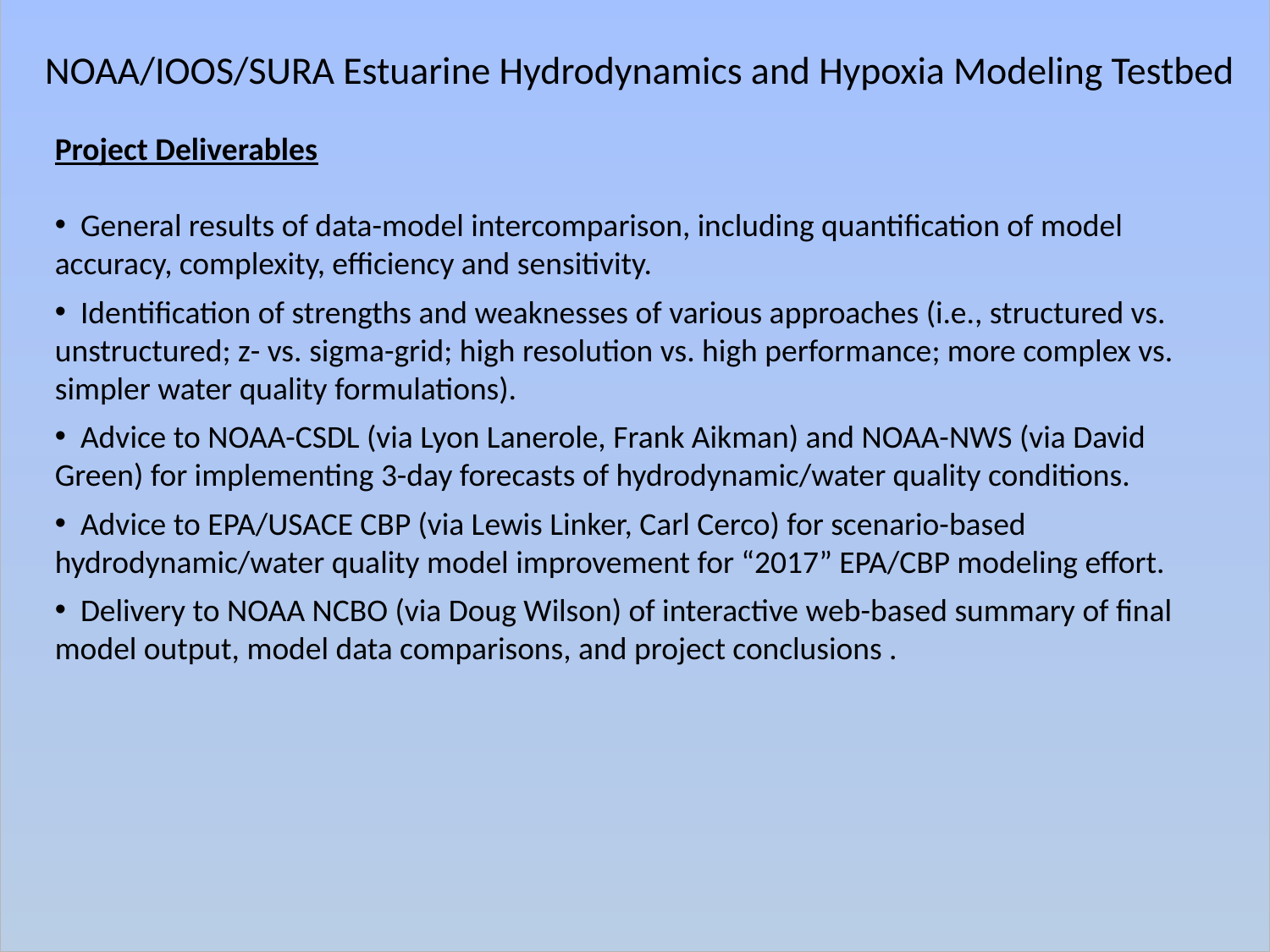

NOAA/IOOS/SURA Estuarine Hydrodynamics and Hypoxia Modeling Testbed

Project Deliverables

  General results of data-model intercomparison, including quantification of model accuracy, complexity, efficiency and sensitivity.
  Identification of strengths and weaknesses of various approaches (i.e., structured vs. unstructured; z- vs. sigma-grid; high resolution vs. high performance; more complex vs. simpler water quality formulations).
  Advice to NOAA-CSDL (via Lyon Lanerole, Frank Aikman) and NOAA-NWS (via David Green) for implementing 3-day forecasts of hydrodynamic/water quality conditions.
  Advice to EPA/USACE CBP (via Lewis Linker, Carl Cerco) for scenario-based hydrodynamic/water quality model improvement for “2017” EPA/CBP modeling effort.
  Delivery to NOAA NCBO (via Doug Wilson) of interactive web-based summary of final model output, model data comparisons, and project conclusions .